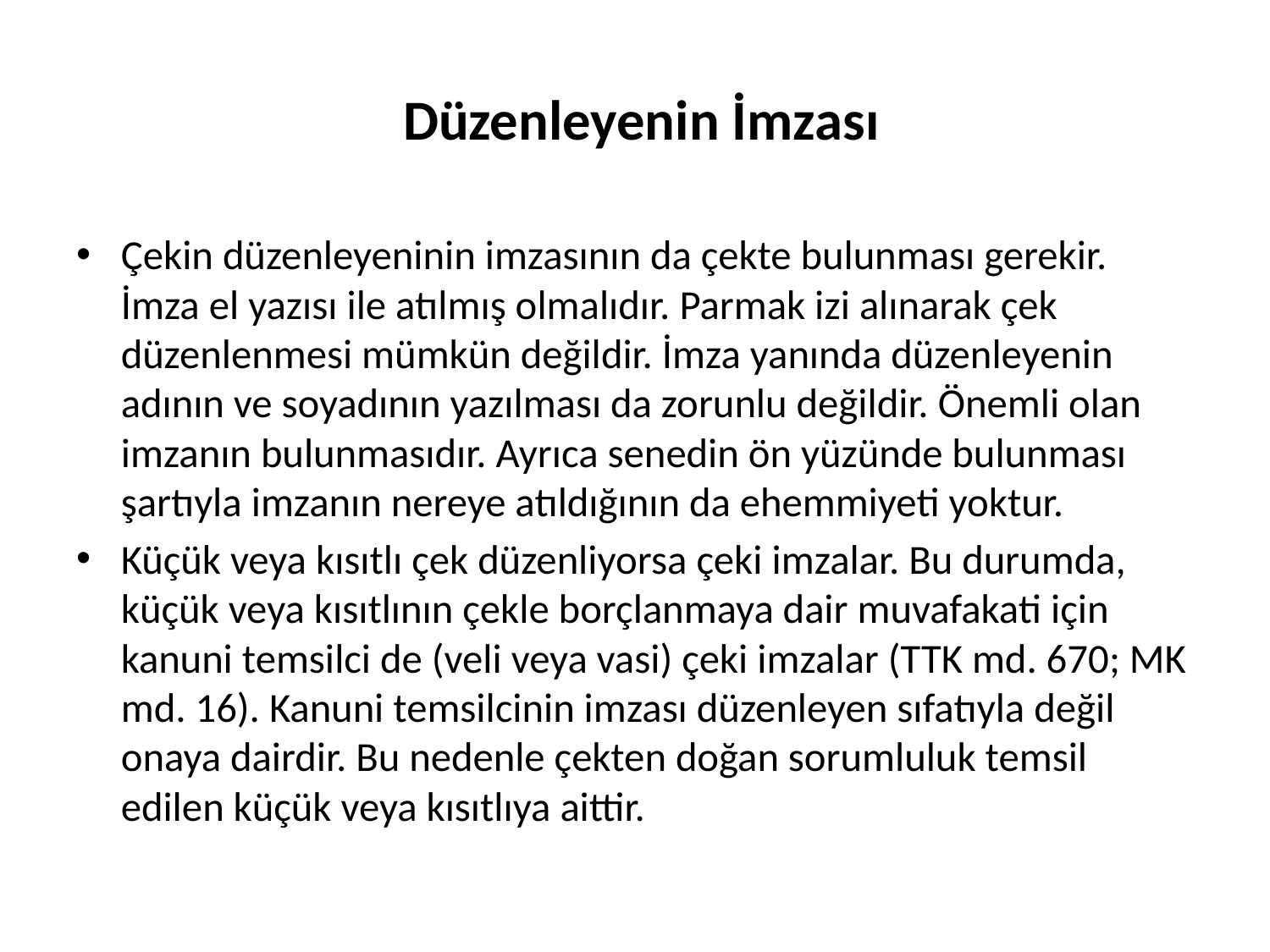

# Düzenleyenin İmzası
Çekin düzenleyeninin imzasının da çekte bulunması gerekir. İmza el yazısı ile atılmış olmalıdır. Parmak izi alınarak çek düzenlenmesi mümkün değildir. İmza yanında düzenleyenin adının ve soyadının yazılması da zorunlu değildir. Önemli olan imzanın bulunmasıdır. Ayrıca senedin ön yüzünde bulunması şartıyla imzanın nereye atıldığının da ehemmiyeti yoktur.
Küçük veya kısıtlı çek düzenliyorsa çeki imzalar. Bu durumda, küçük veya kısıtlının çekle borçlanmaya dair muvafakati için kanuni temsilci de (veli veya vasi) çeki imzalar (TTK md. 670; MK md. 16). Kanuni temsilcinin imzası düzenleyen sıfatıyla değil onaya dairdir. Bu nedenle çekten doğan sorumluluk temsil edilen küçük veya kısıtlıya aittir.